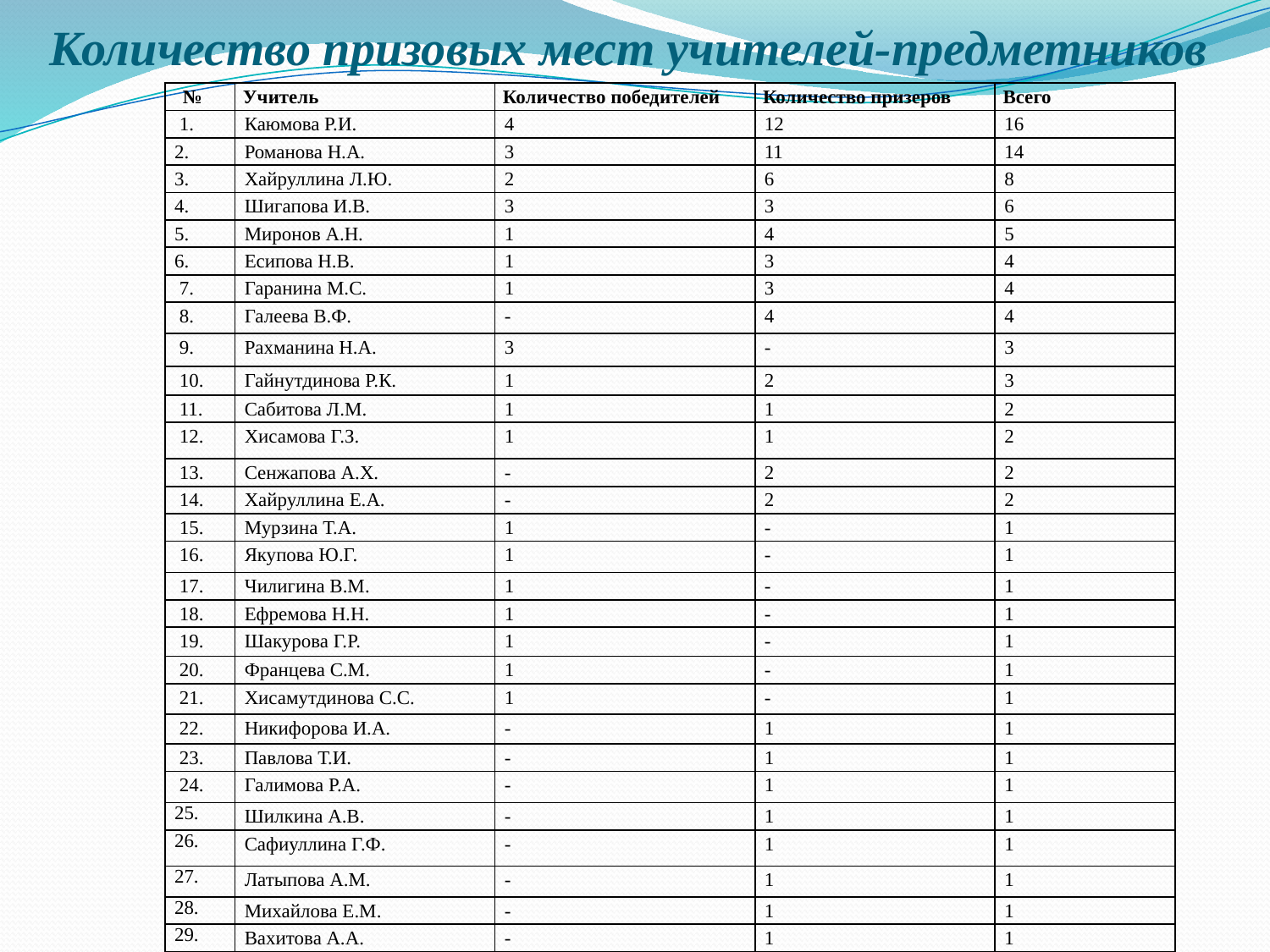

# Количество призовых мест учителей-предметников
| № | Учитель | Количество победителей | Количество призеров | Всего |
| --- | --- | --- | --- | --- |
| 1. | Каюмова Р.И. | 4 | 12 | 16 |
| 2. | Романова Н.А. | 3 | 11 | 14 |
| 3. | Хайруллина Л.Ю. | 2 | 6 | 8 |
| 4. | Шигапова И.В. | 3 | 3 | 6 |
| 5. | Миронов А.Н. | 1 | 4 | 5 |
| 6. | Есипова Н.В. | 1 | 3 | 4 |
| 7. | Гаранина М.С. | 1 | 3 | 4 |
| 8. | Галеева В.Ф. | - | 4 | 4 |
| 9. | Рахманина Н.А. | 3 | - | 3 |
| 10. | Гайнутдинова Р.К. | 1 | 2 | 3 |
| 11. | Сабитова Л.М. | 1 | 1 | 2 |
| 12. | Хисамова Г.З. | 1 | 1 | 2 |
| 13. | Сенжапова А.Х. | - | 2 | 2 |
| 14. | Хайруллина Е.А. | - | 2 | 2 |
| 15. | Мурзина Т.А. | 1 | - | 1 |
| 16. | Якупова Ю.Г. | 1 | - | 1 |
| 17. | Чилигина В.М. | 1 | - | 1 |
| 18. | Ефремова Н.Н. | 1 | - | 1 |
| 19. | Шакурова Г.Р. | 1 | - | 1 |
| 20. | Францева С.М. | 1 | - | 1 |
| 21. | Хисамутдинова С.С. | 1 | - | 1 |
| 22. | Никифорова И.А. | - | 1 | 1 |
| 23. | Павлова Т.И. | - | 1 | 1 |
| 24. | Галимова Р.А. | - | 1 | 1 |
| 25. | Шилкина А.В. | - | 1 | 1 |
| 26. | Сафиуллина Г.Ф. | - | 1 | 1 |
| 27. | Латыпова А.М. | - | 1 | 1 |
| 28. | Михайлова Е.М. | - | 1 | 1 |
| 29. | Вахитова А.А. | - | 1 | 1 |